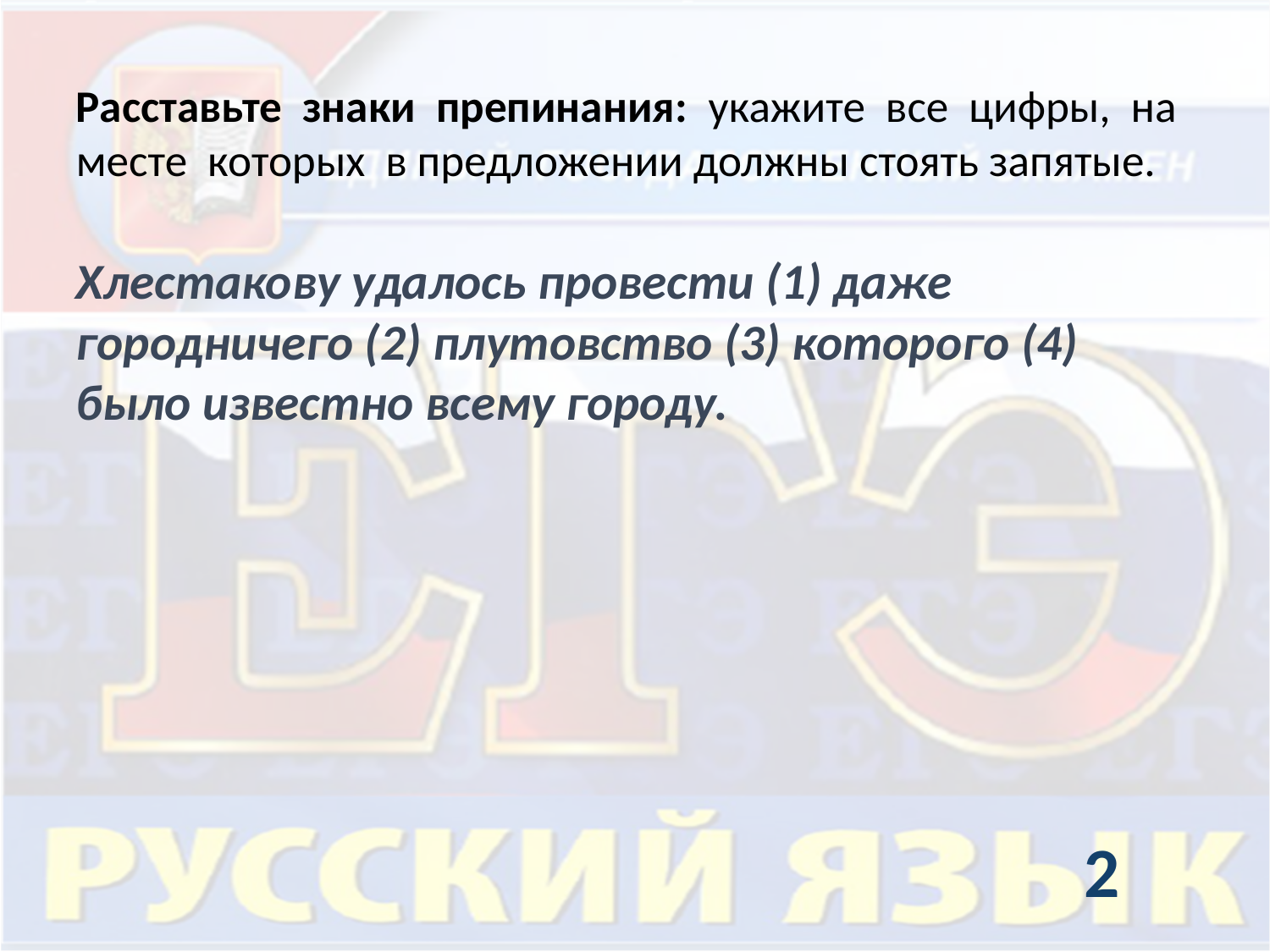

Расставьте  знаки  препинания:  укажите  все  цифры,  на  месте  которых  в предложении должны стоять запятые.

Хлестакову удалось провести (1) даже городничего (2) плутовство (3) которого (4) было известно всему городу.

2